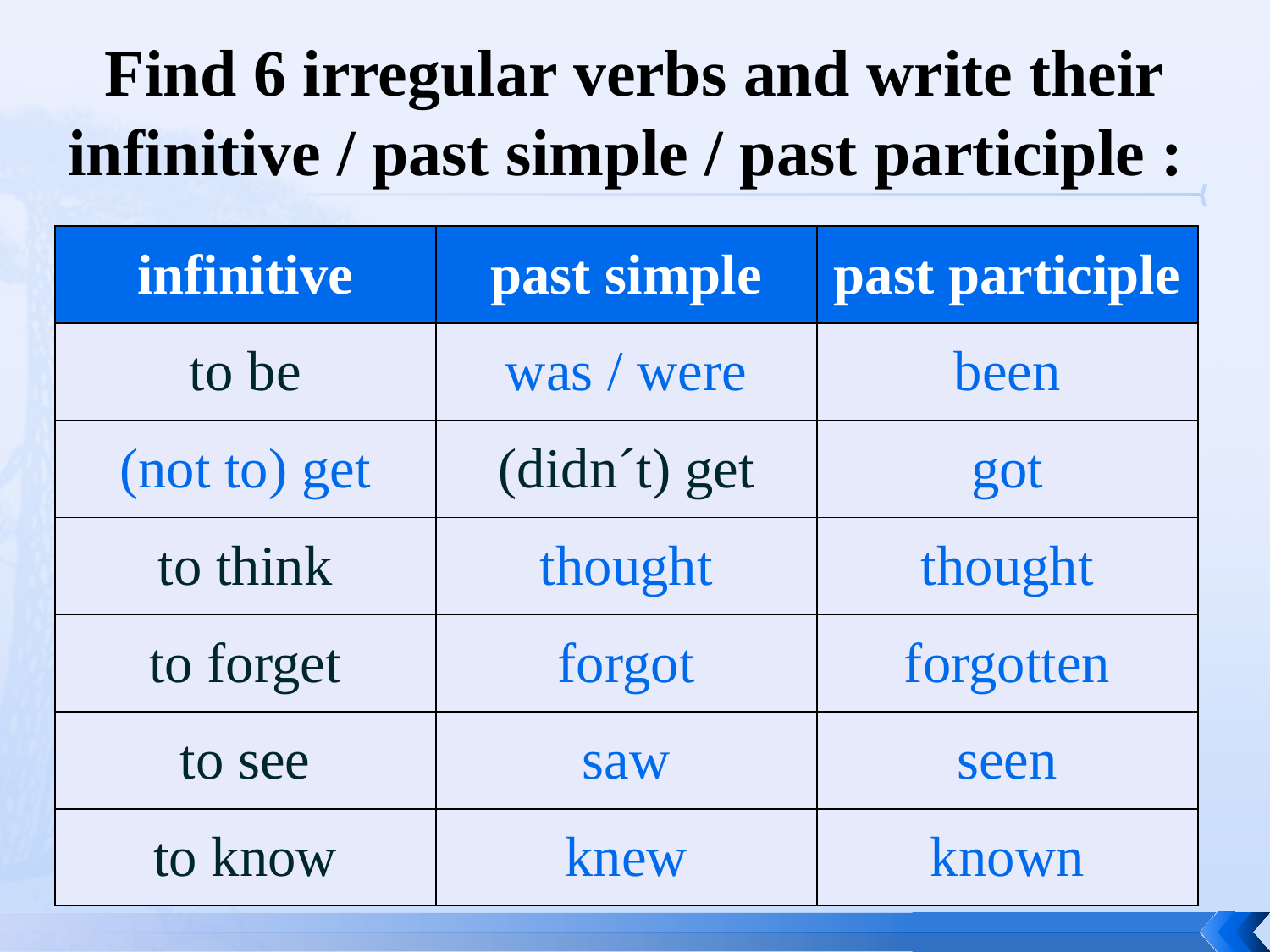

# Find 6 irregular verbs and write their infinitive / past simple / past participle :
| infinitive | past simple | past participle |
| --- | --- | --- |
| to be | was / were | been |
| (not to) get | (didn´t) get | got |
| to think | thought | thought |
| to forget | forgot | forgotten |
| to see | saw | seen |
| to know | knew | known |